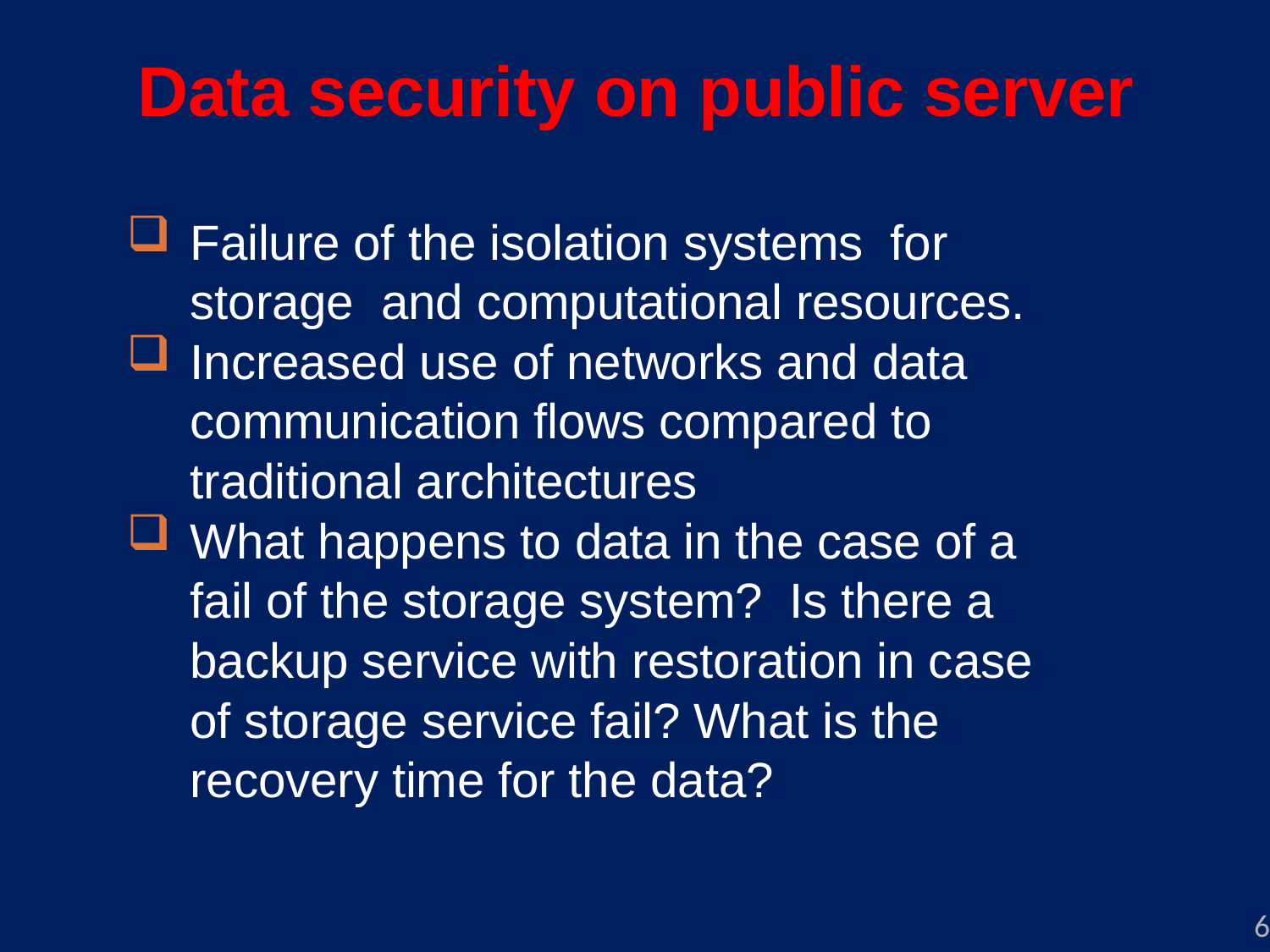

# Data security on public server
Failure of the isolation systems  for storage  and computational resources.
Increased use of networks and data communication flows compared to traditional architectures
What happens to data in the case of a fail of the storage system?  Is there a backup service with restoration in case of storage service fail? What is the recovery time for the data?
6